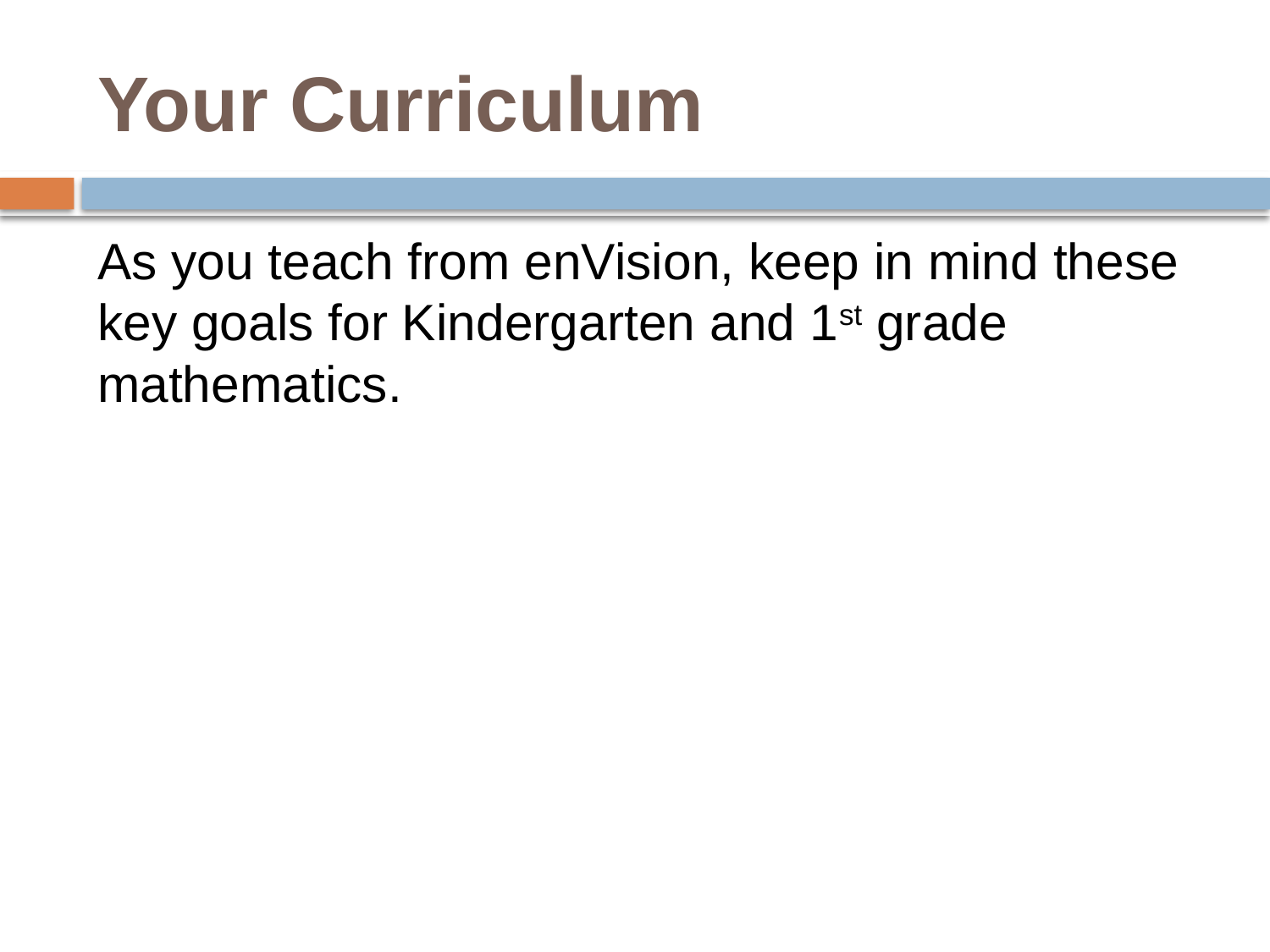

# Your Curriculum
As you teach from enVision, keep in mind these key goals for Kindergarten and 1st grade mathematics.